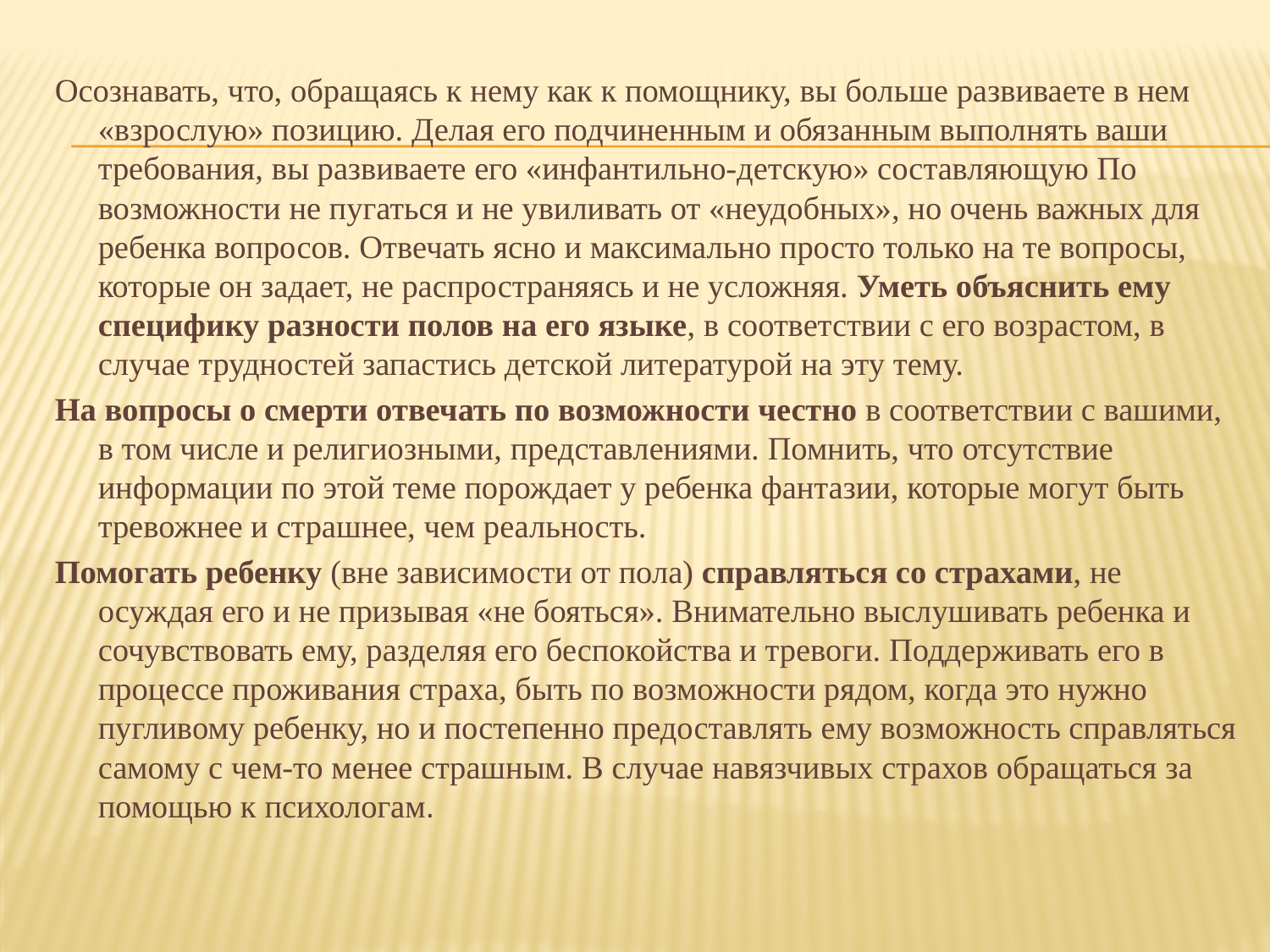

Осознавать, что, обращаясь к нему как к помощнику, вы больше развиваете в нем «взрослую» позицию. Делая его подчиненным и обязанным выполнять ваши требования, вы развиваете его «инфантильно-детскую» составляющую По возможности не пугаться и не увиливать от «неудобных», но очень важных для ребенка вопросов. Отвечать ясно и максимально просто только на те вопросы, которые он задает, не распространяясь и не усложняя. Уметь объяснить ему специфику разности полов на его языке, в соответствии с его возрастом, в случае трудностей запастись детской литературой на эту тему.
На вопросы о смерти отвечать по возможности честно в соответствии с вашими, в том числе и религиозными, представлениями. Помнить, что отсутствие информации по этой теме порождает у ребенка фантазии, которые могут быть тревожнее и страшнее, чем реальность.
Помогать ребенку (вне зависимости от пола) справляться со страхами, не осуждая его и не призывая «не бояться». Внимательно выслушивать ребенка и сочувствовать ему, разделяя его беспокойства и тревоги. Поддерживать его в процессе проживания страха, быть по возможности рядом, когда это нужно пугливому ребенку, но и постепенно предоставлять ему возможность справляться самому с чем-то менее страшным. В случае навязчивых страхов обращаться за помощью к психологам.

#